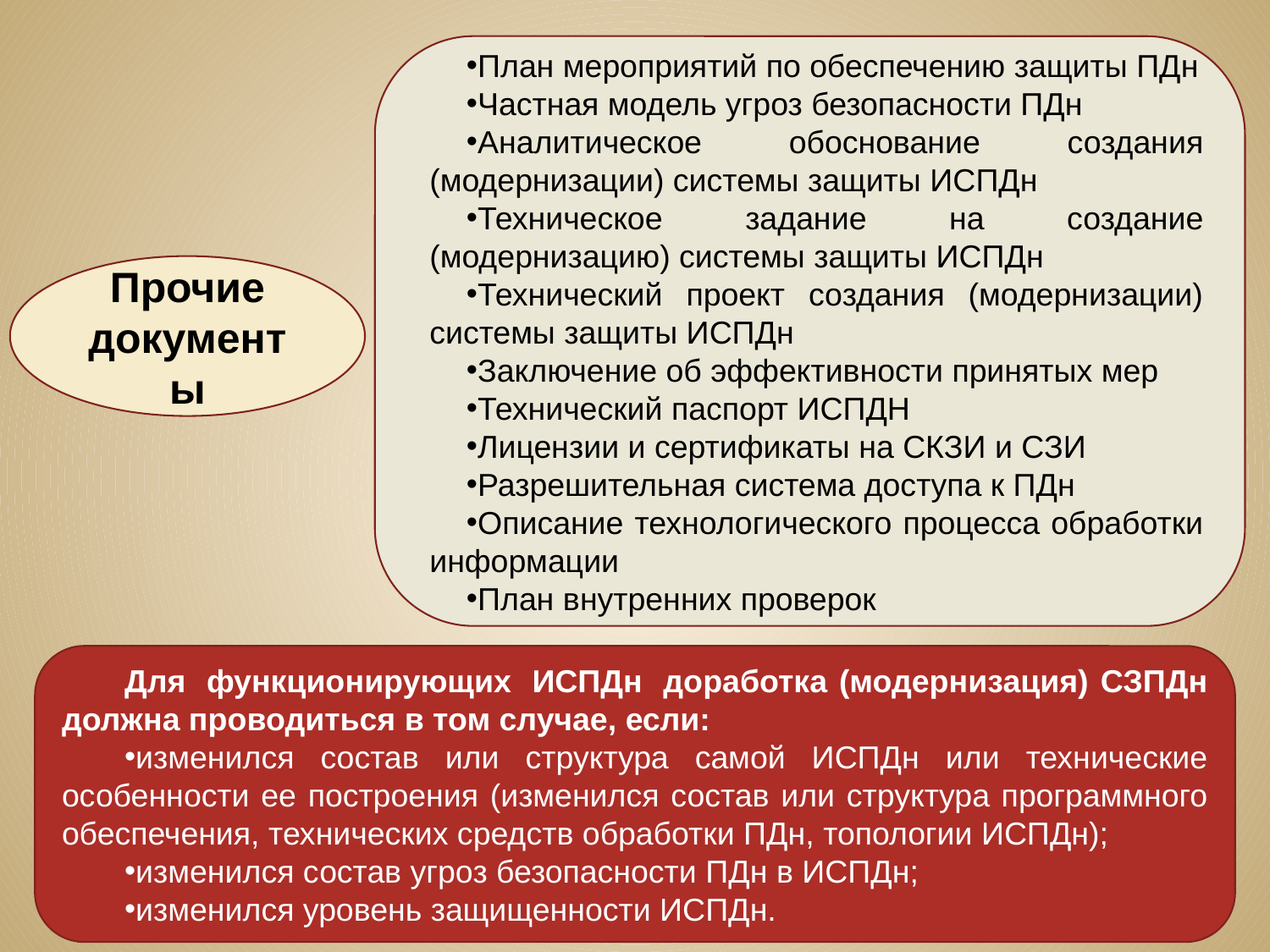

План мероприятий по обеспечению защиты ПДн
Частная модель угроз безопасности ПДн
Аналитическое обоснование создания (модернизации) системы защиты ИСПДн
Техническое задание на создание (модернизацию) системы защиты ИСПДн
Технический проект создания (модернизации) системы защиты ИСПДн
Заключение об эффективности принятых мер
Технический паспорт ИСПДН
Лицензии и сертификаты на СКЗИ и СЗИ
Разрешительная система доступа к ПДн
Описание технологического процесса обработки информации
План внутренних проверок
Прочие документы
Для  функционирующих  ИСПДн  доработка (модернизация) СЗПДн должна проводиться в том случае, если:
изменился состав или структура самой ИСПДн или технические особенности ее построения (изменился состав или структура программного обеспечения, технических средств обработки ПДн, топологии ИСПДн);
изменился состав угроз безопасности ПДн в ИСПДн;
изменился уровень защищенности ИСПДн.